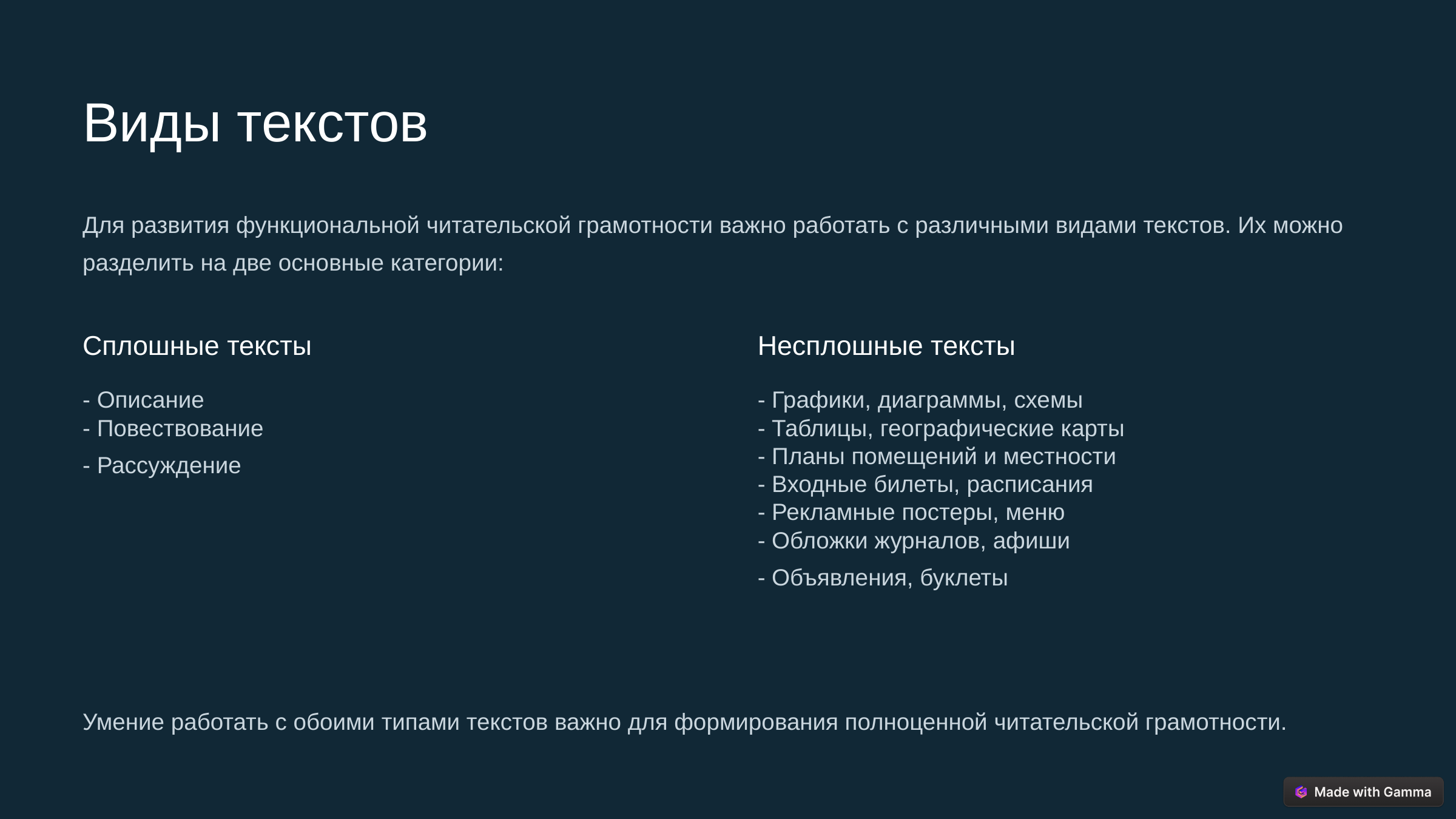

Виды текстов
Для развития функциональной читательской грамотности важно работать с различными видами текстов. Их можно разделить на две основные категории:
Сплошные тексты
Несплошные тексты
- Описание
- Повествование
- Рассуждение
- Графики, диаграммы, схемы
- Таблицы, географические карты
- Планы помещений и местности
- Входные билеты, расписания
- Рекламные постеры, меню
- Обложки журналов, афиши
- Объявления, буклеты
Умение работать с обоими типами текстов важно для формирования полноценной читательской грамотности.